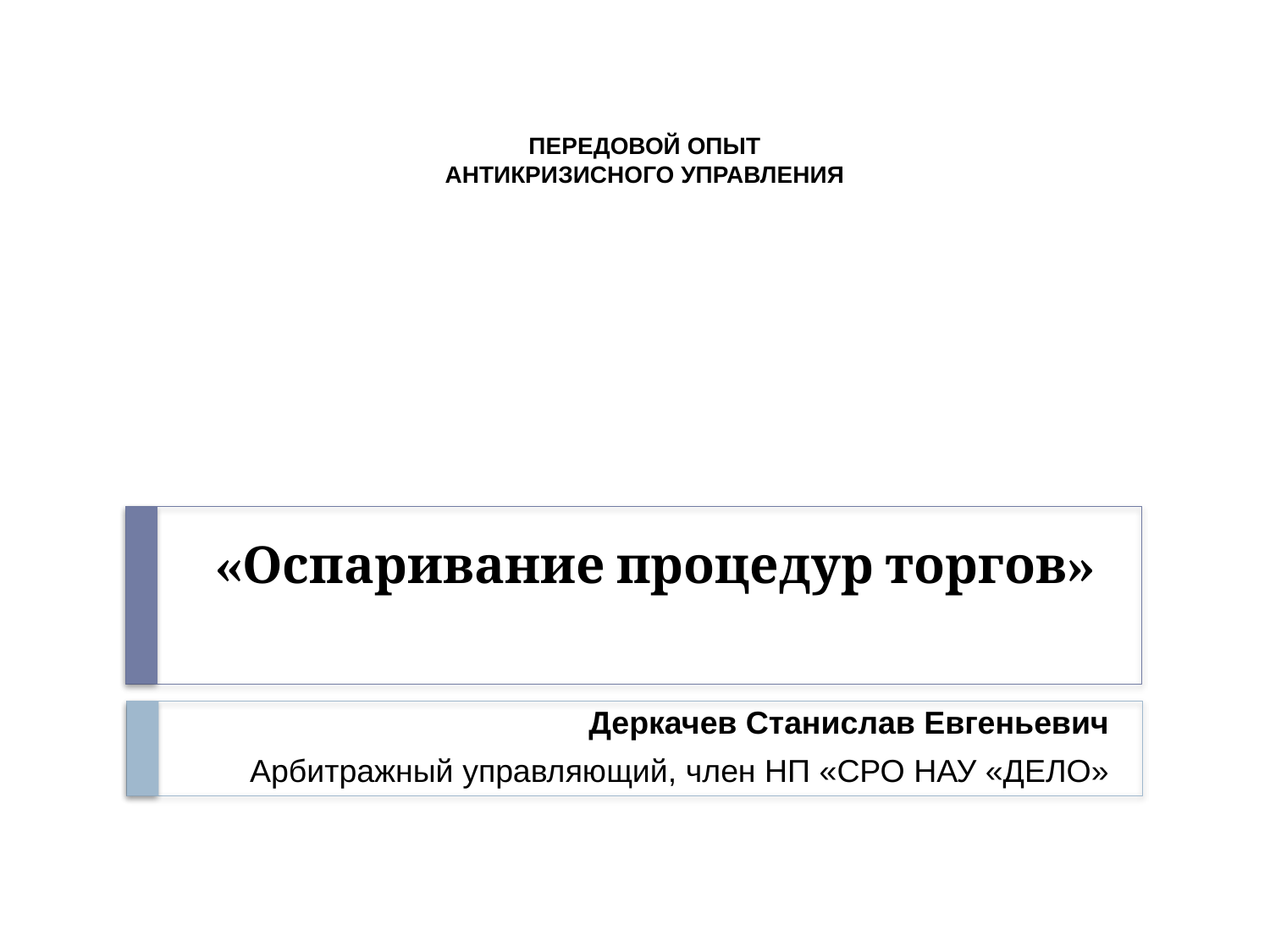

# ПЕРЕДОВОЙ ОПЫТ АНТИКРИЗИСНОГО УПРАВЛЕНИЯ
«Оспаривание процедур торгов»
Деркачев Станислав Евгеньевич
Арбитражный управляющий, член НП «СРО НАУ «ДЕЛО»